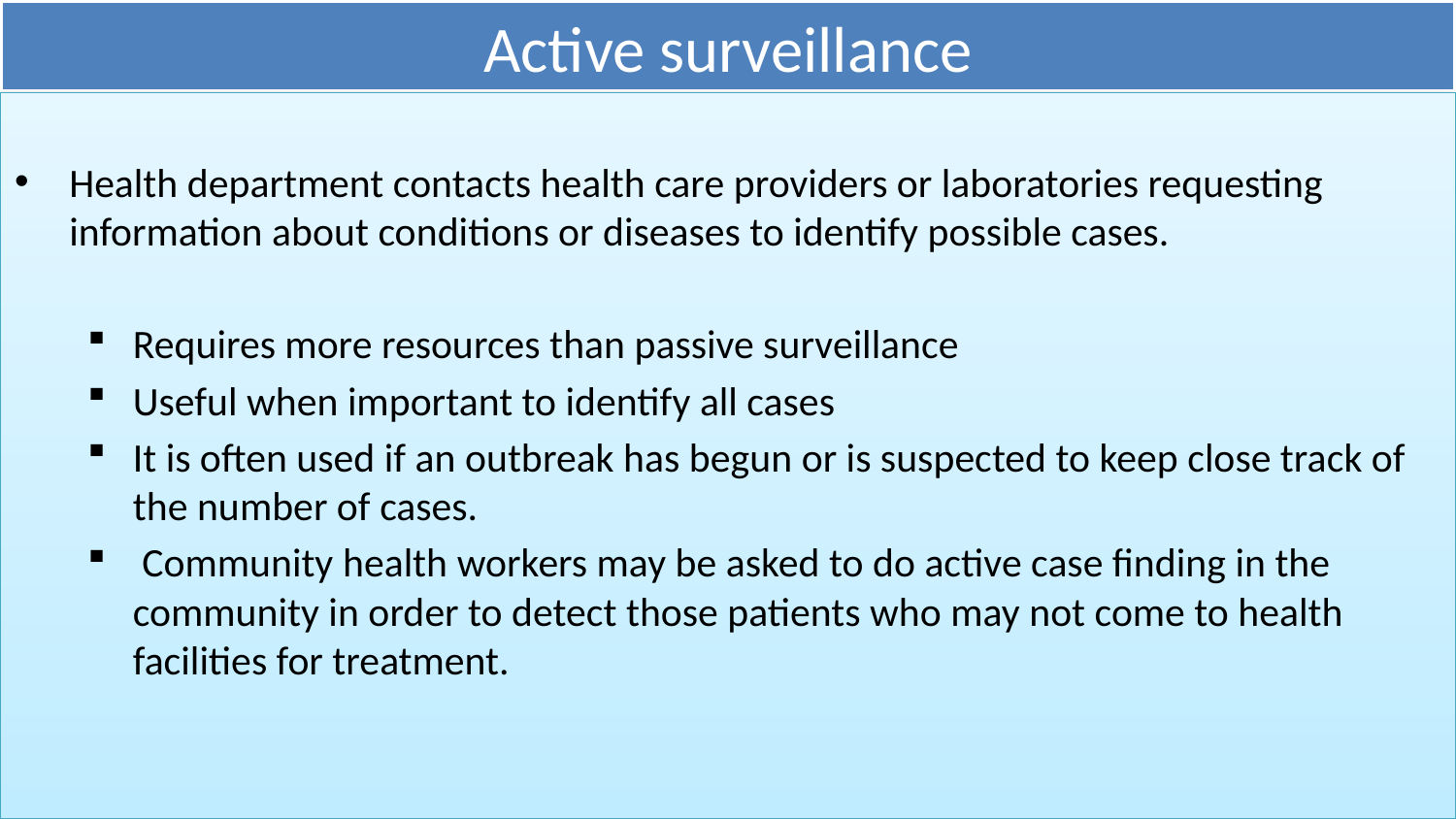

# Active surveillance

Health department contacts health care providers or laboratories requesting information about conditions or diseases to identify possible cases.

Requires more resources than passive surveillance
Useful when important to identify all cases
It is often used if an outbreak has begun or is suspected to keep close track of the number of cases.
 Community health workers may be asked to do active case finding in the community in order to detect those patients who may not come to health facilities for treatment.

7